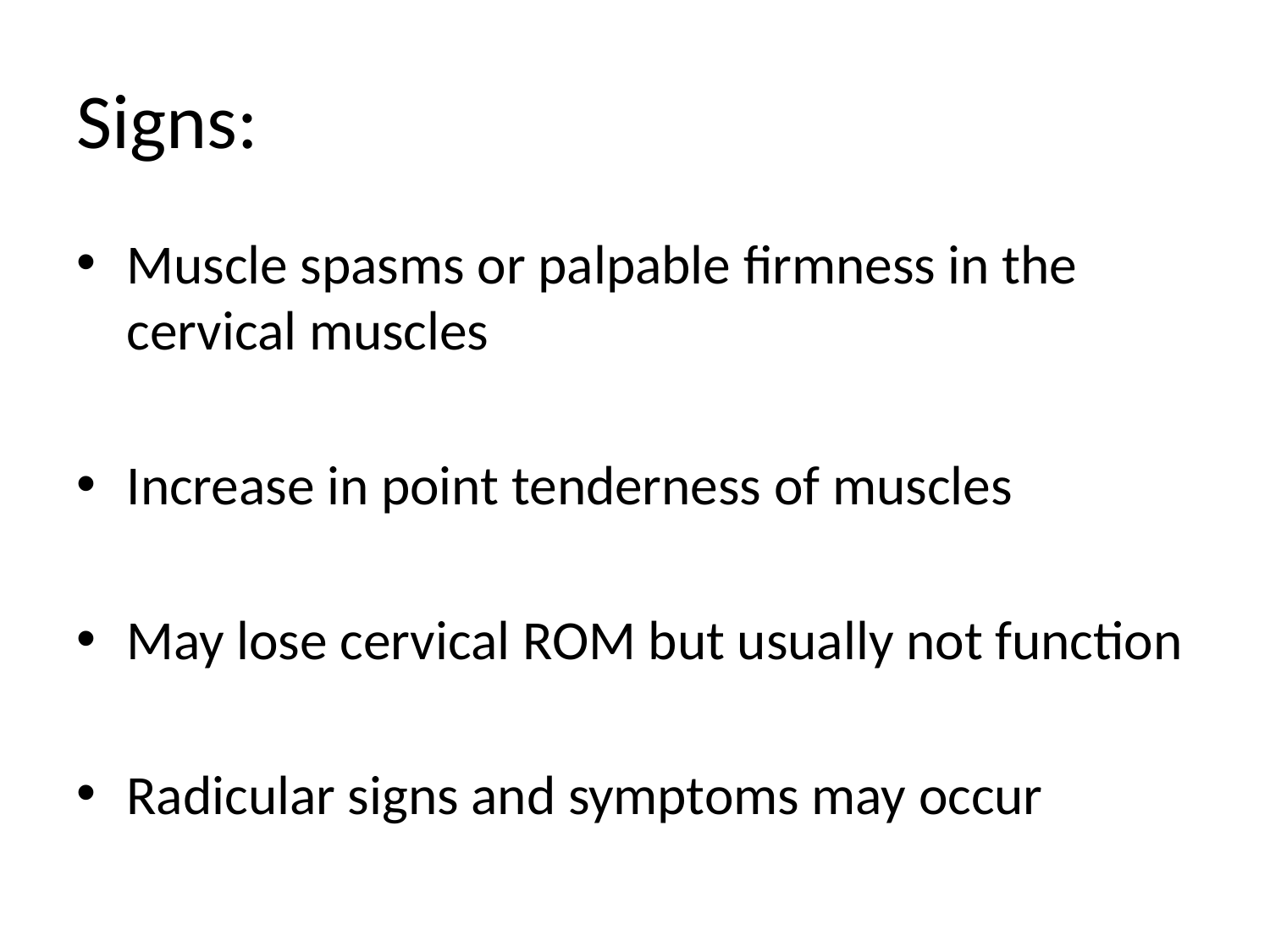

# Signs:
Muscle spasms or palpable firmness in the cervical muscles

Increase in point tenderness of muscles

May lose cervical ROM but usually not function

Radicular signs and symptoms may occur